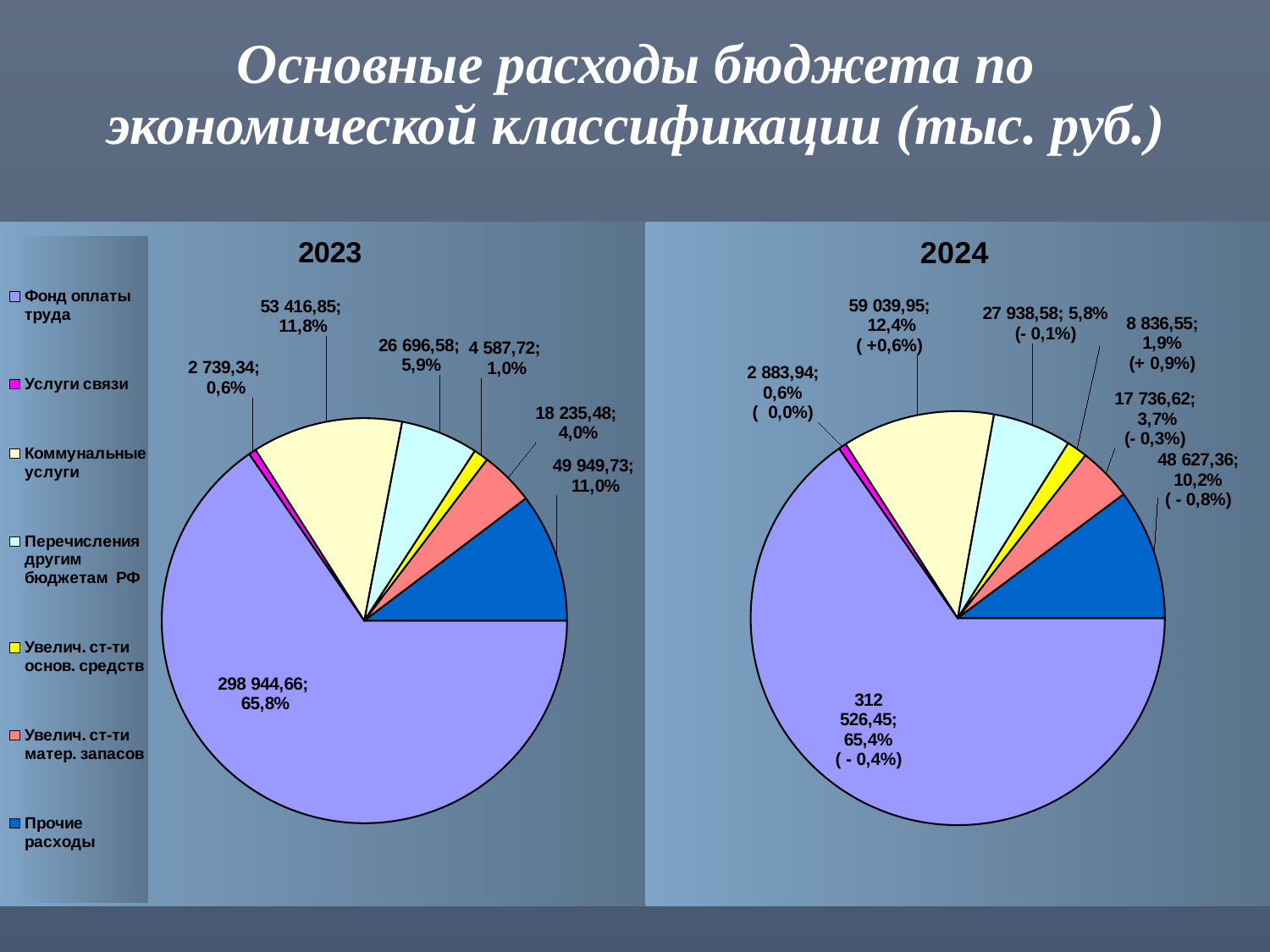

# Основные расходы бюджета по экономической классификации (тыс. руб.)

### Chart: 2023

| Category |  |
|---|---|
| Фонд оплаты труда | 253334.28 |
| Услуги связи | 2328.24 |
| Коммунальные услуги | 46553.43 |
| Перечисления другим бюджетам  РФ | 23965.07 |
| Увелич. ст-ти основ. средств  | 4561.01 |
| Увелич. ст-ти матер. запасов  | 16768.56 |
| Прочие расходы | 39956.06 |

### Chart: 2024

| Category |  |
|---|---|
| Фонд оплаты труда | 261515.37999999998 |
| Услуги связи | 2458.9 |
| Коммунальные услуги | 47710.41 |
| Перечисления другим бюджетам  РФ | 24631.23 |
| Увелич. ст-ти основ. средств  | 6508.64 |
| Увелич. ст-ти матер. запасов  | 16829.43 |
| Прочие расходы | 40902.0 |